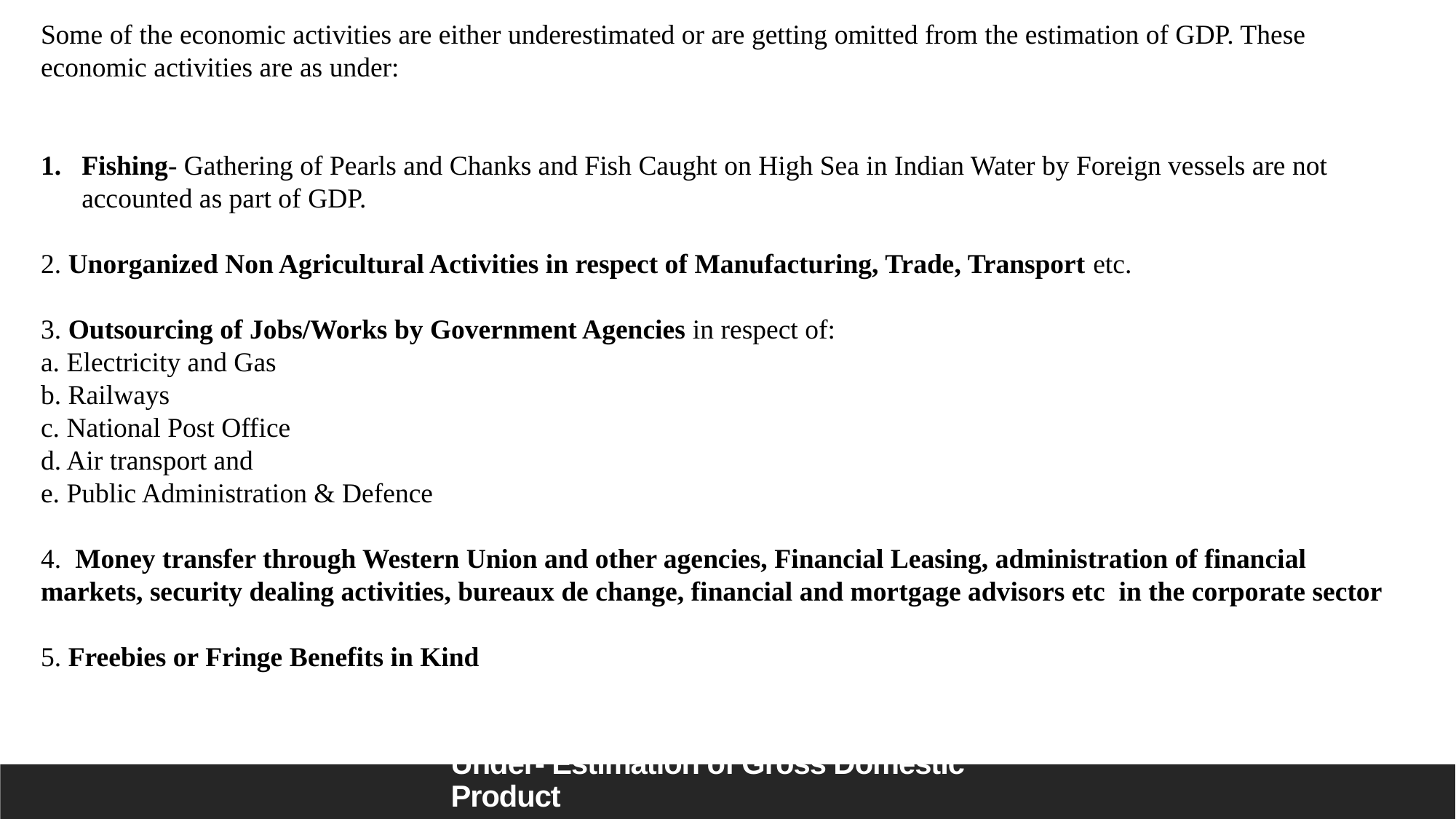

Some of the economic activities are either underestimated or are getting omitted from the estimation of GDP. These economic activities are as under:

Fishing- Gathering of Pearls and Chanks and Fish Caught on High Sea in Indian Water by Foreign vessels are not accounted as part of GDP.

2. Unorganized Non Agricultural Activities in respect of Manufacturing, Trade, Transport etc.

3. Outsourcing of Jobs/Works by Government Agencies in respect of:
a. Electricity and Gas
b. Railways
c. National Post Office
d. Air transport and
e. Public Administration & Defence
                                                                                                                                                                                                       4.  Money transfer through Western Union and other agencies, Financial Leasing, administration of financial markets, security dealing activities, bureaux de change, financial and mortgage advisors etc  in the corporate sector

5. Freebies or Fringe Benefits in Kind

Under- Estimation of Gross Domestic Product